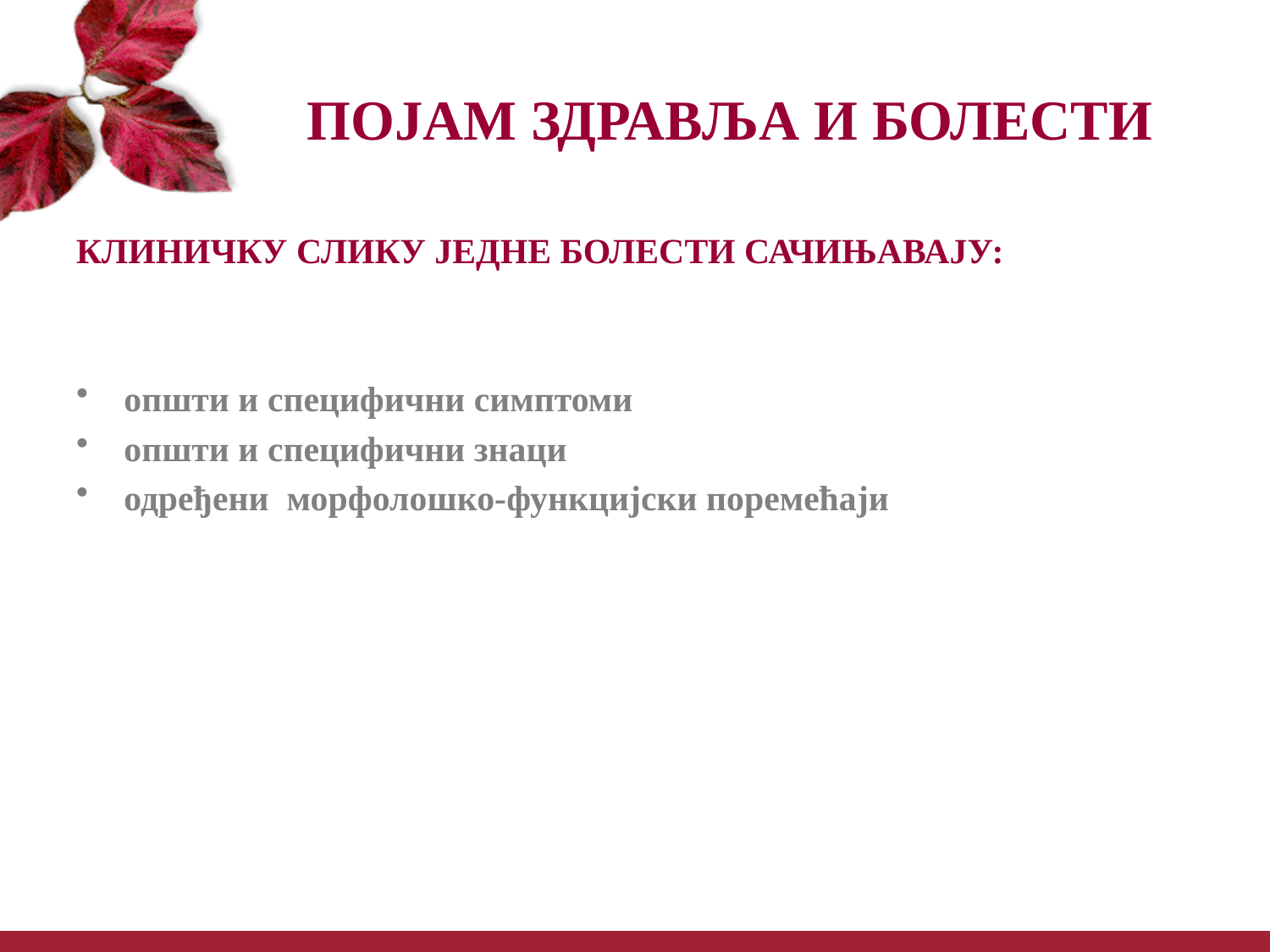

# ПОЈАМ ЗДРАВЉА И БОЛЕСТИ
КЛИНИЧКУ СЛИКУ ЈЕДНЕ БОЛЕСТИ САЧИЊАВАЈУ:

општи и специфични симптоми
општи и специфични знаци
одређени  морфолошко-функцијски поремећаји